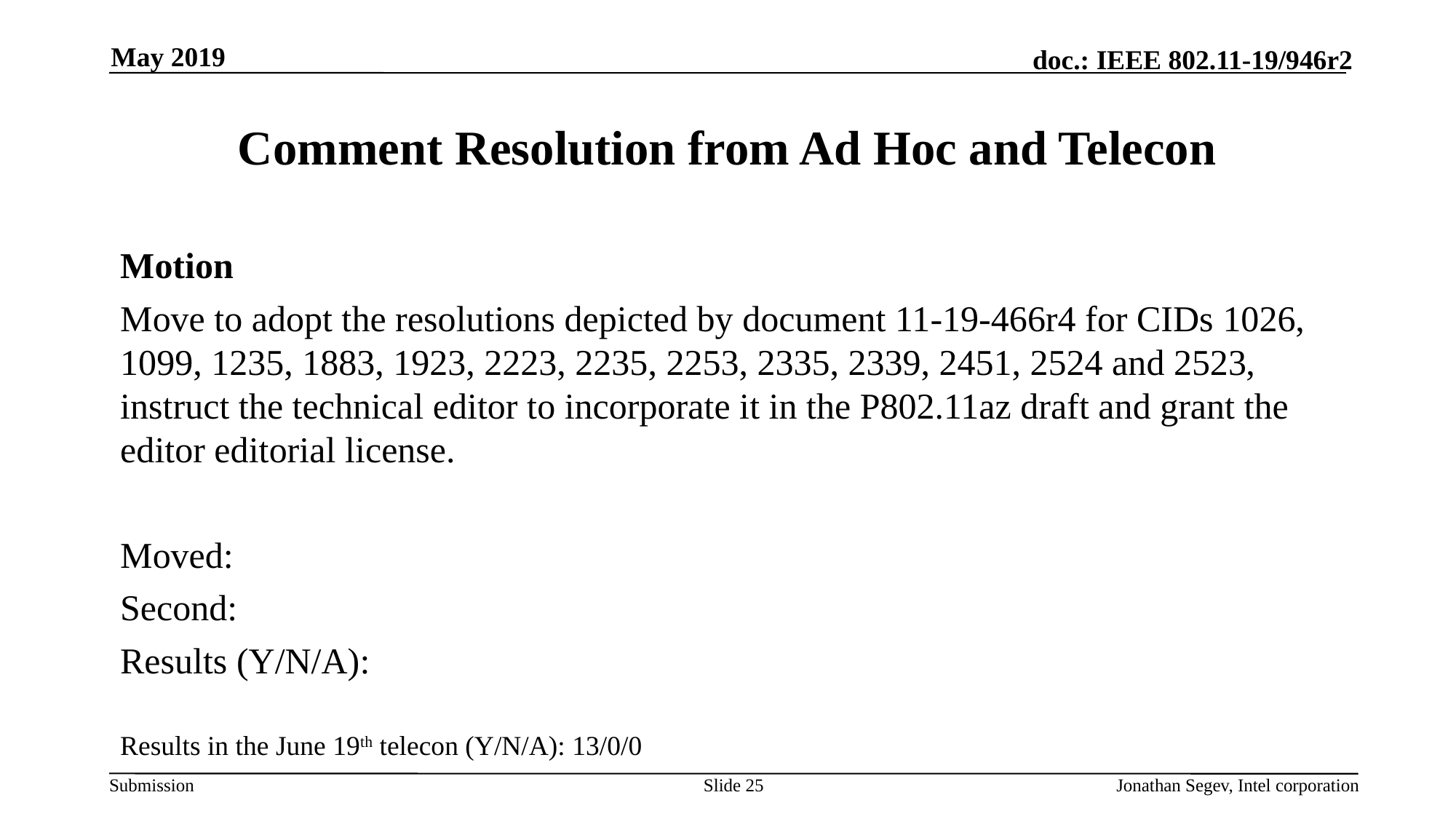

May 2019
# Comment Resolution from Ad Hoc and Telecon
Motion
Move to adopt the resolutions depicted by document 11-19-466r4 for CIDs 1026, 1099, 1235, 1883, 1923, 2223, 2235, 2253, 2335, 2339, 2451, 2524 and 2523, instruct the technical editor to incorporate it in the P802.11az draft and grant the editor editorial license.

Moved:
Second:
Results (Y/N/A):

Results in the June 19th telecon (Y/N/A): 13/0/0

Slide 25
Jonathan Segev, Intel corporation